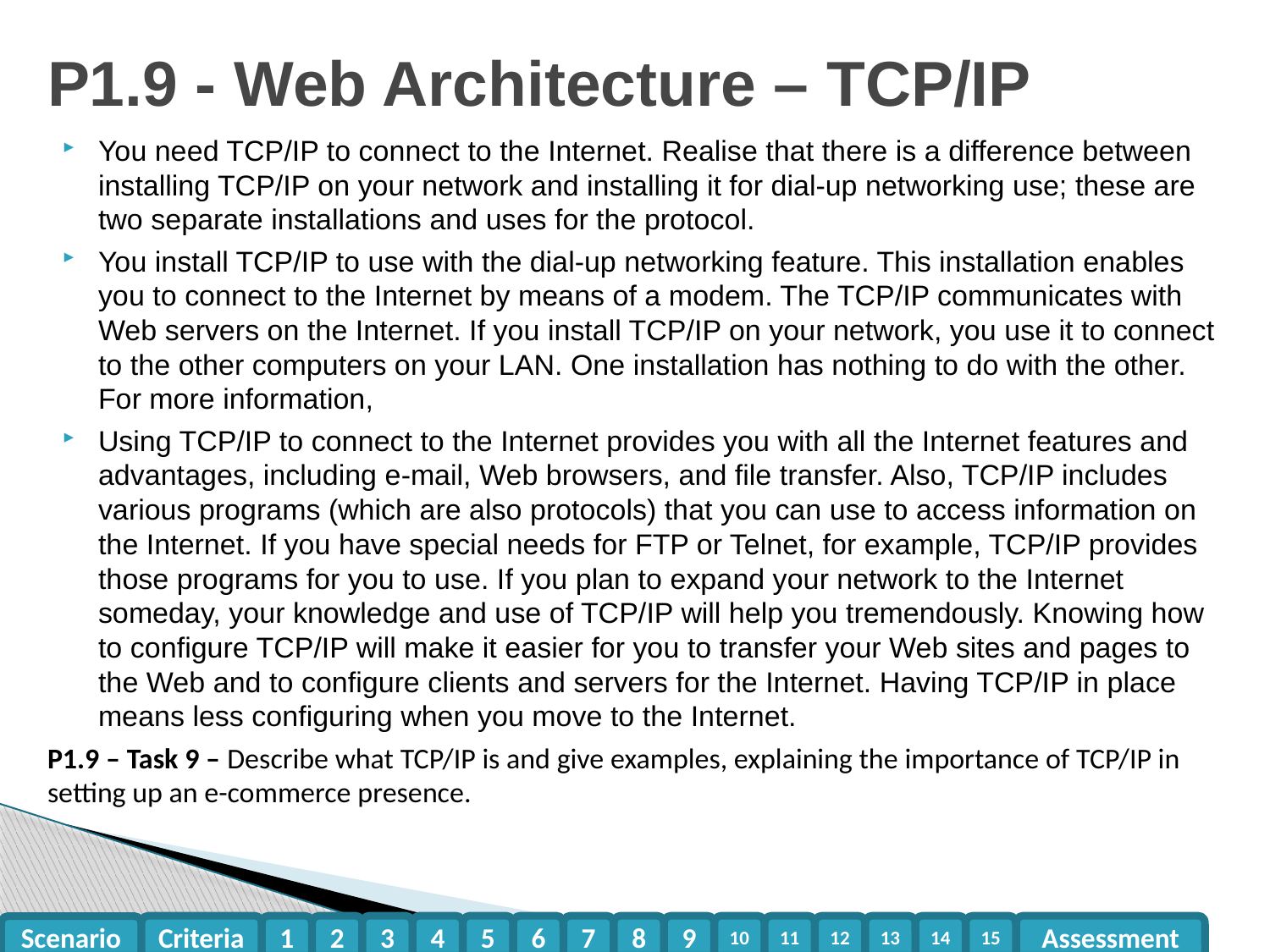

# P1.9 - Web Architecture – TCP/IP
You need TCP/IP to connect to the Internet. Realise that there is a difference between installing TCP/IP on your network and installing it for dial-up networking use; these are two separate installations and uses for the protocol.
You install TCP/IP to use with the dial-up networking feature. This installation enables you to connect to the Internet by means of a modem. The TCP/IP communicates with Web servers on the Internet. If you install TCP/IP on your network, you use it to connect to the other computers on your LAN. One installation has nothing to do with the other. For more information,
Using TCP/IP to connect to the Internet provides you with all the Internet features and advantages, including e-mail, Web browsers, and file transfer. Also, TCP/IP includes various programs (which are also protocols) that you can use to access information on the Internet. If you have special needs for FTP or Telnet, for example, TCP/IP provides those programs for you to use. If you plan to expand your network to the Internet someday, your knowledge and use of TCP/IP will help you tremendously. Knowing how to configure TCP/IP will make it easier for you to transfer your Web sites and pages to the Web and to configure clients and servers for the Internet. Having TCP/IP in place means less configuring when you move to the Internet.
P1.9 – Task 9 – Describe what TCP/IP is and give examples, explaining the importance of TCP/IP in setting up an e-commerce presence.